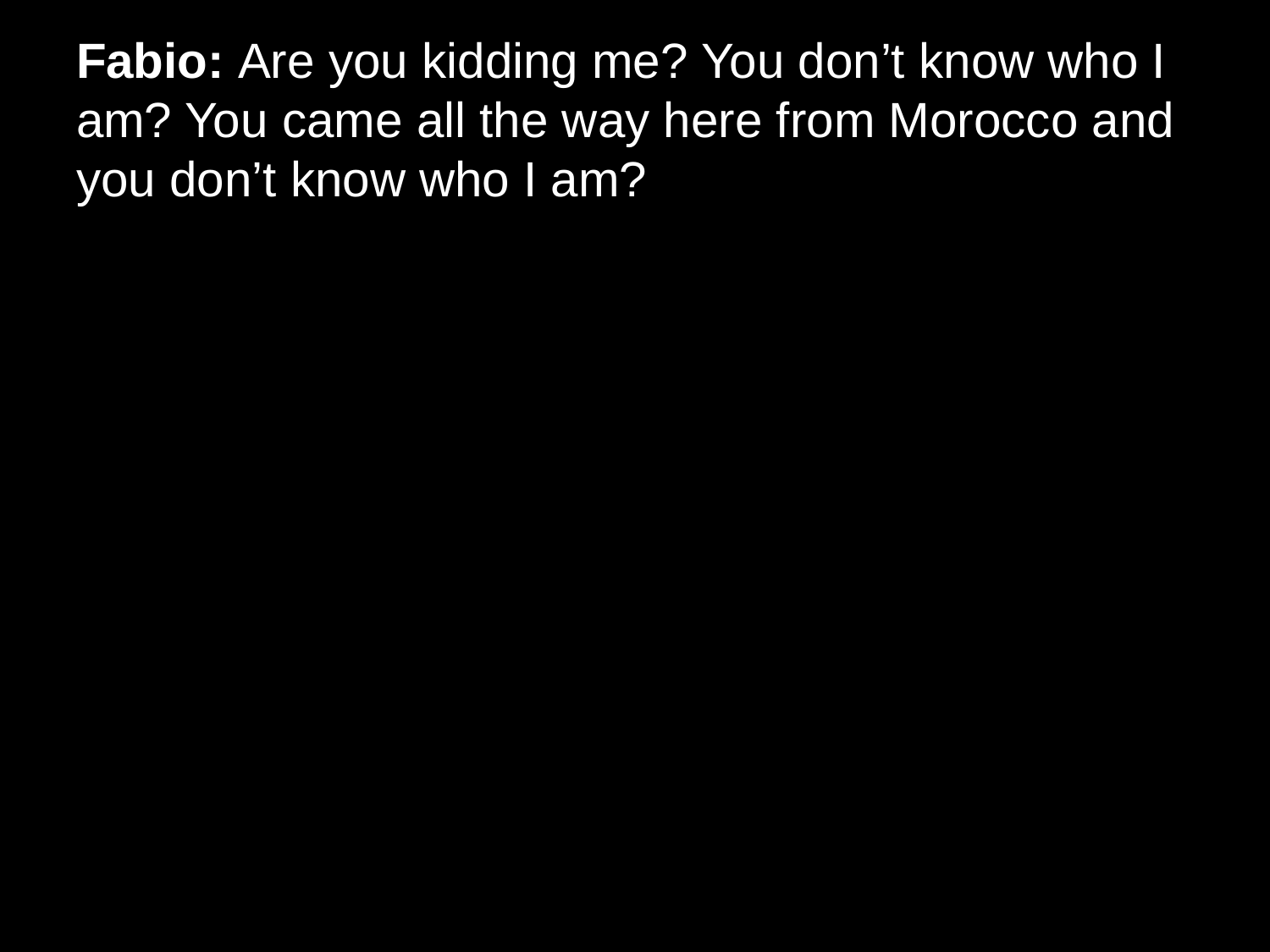

# Fabio: Are you kidding me? You don’t know who I am? You came all the way here from Morocco and you don’t know who I am?